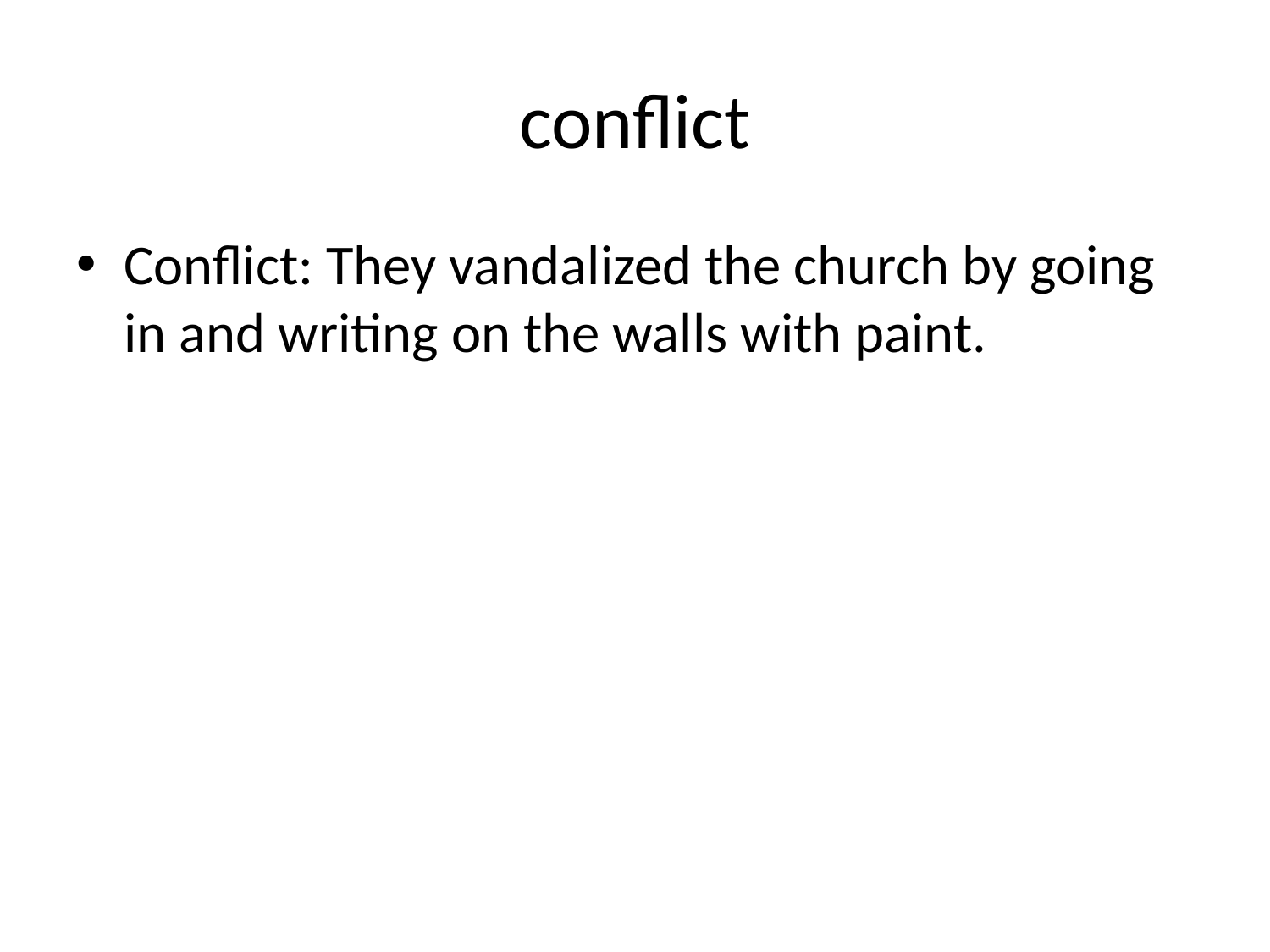

# conflict
Conflict: They vandalized the church by going in and writing on the walls with paint.